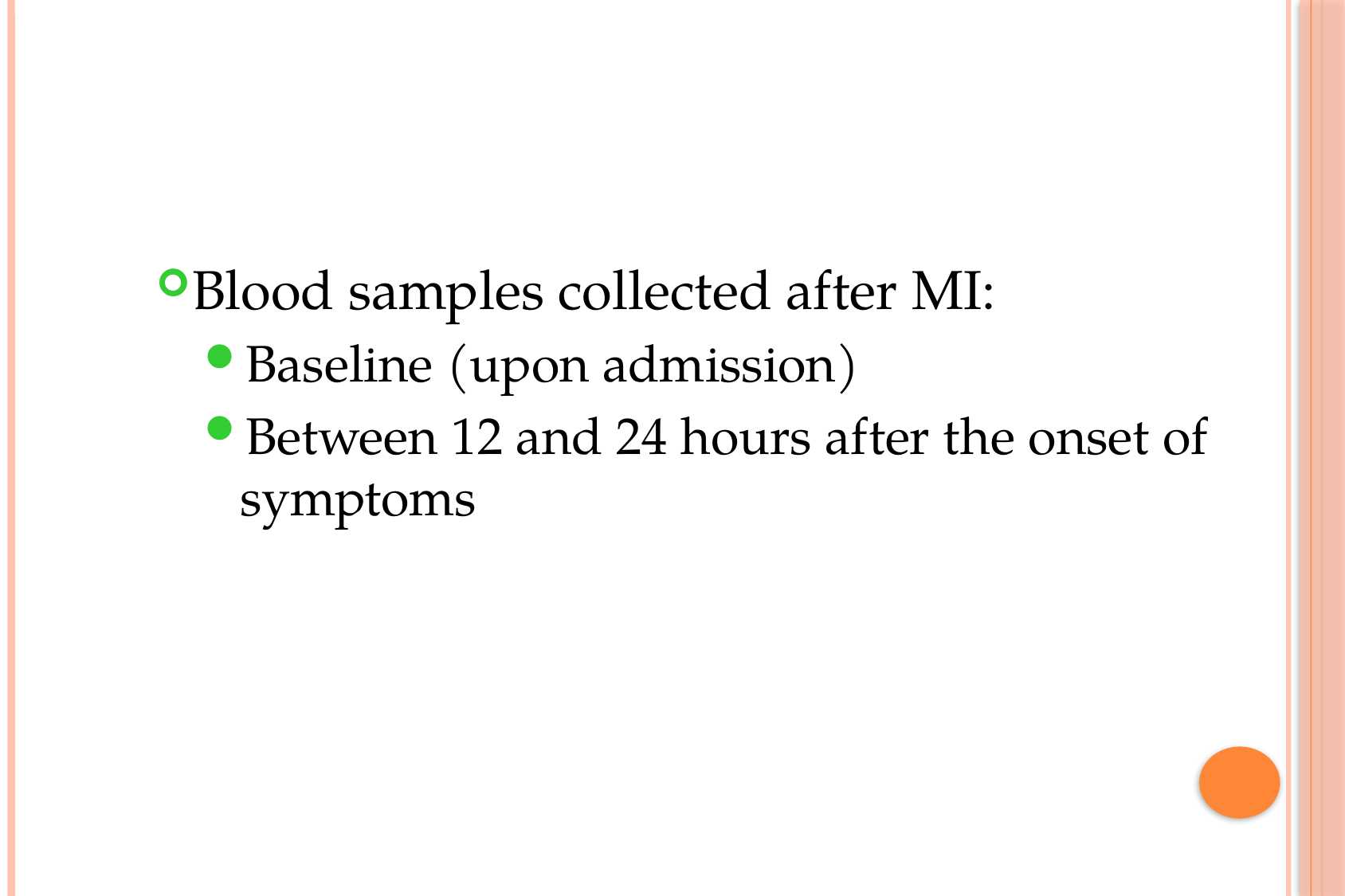

Blood samples collected after MI:
Baseline (upon admission)
Between 12 and 24 hours after the onset of symptoms